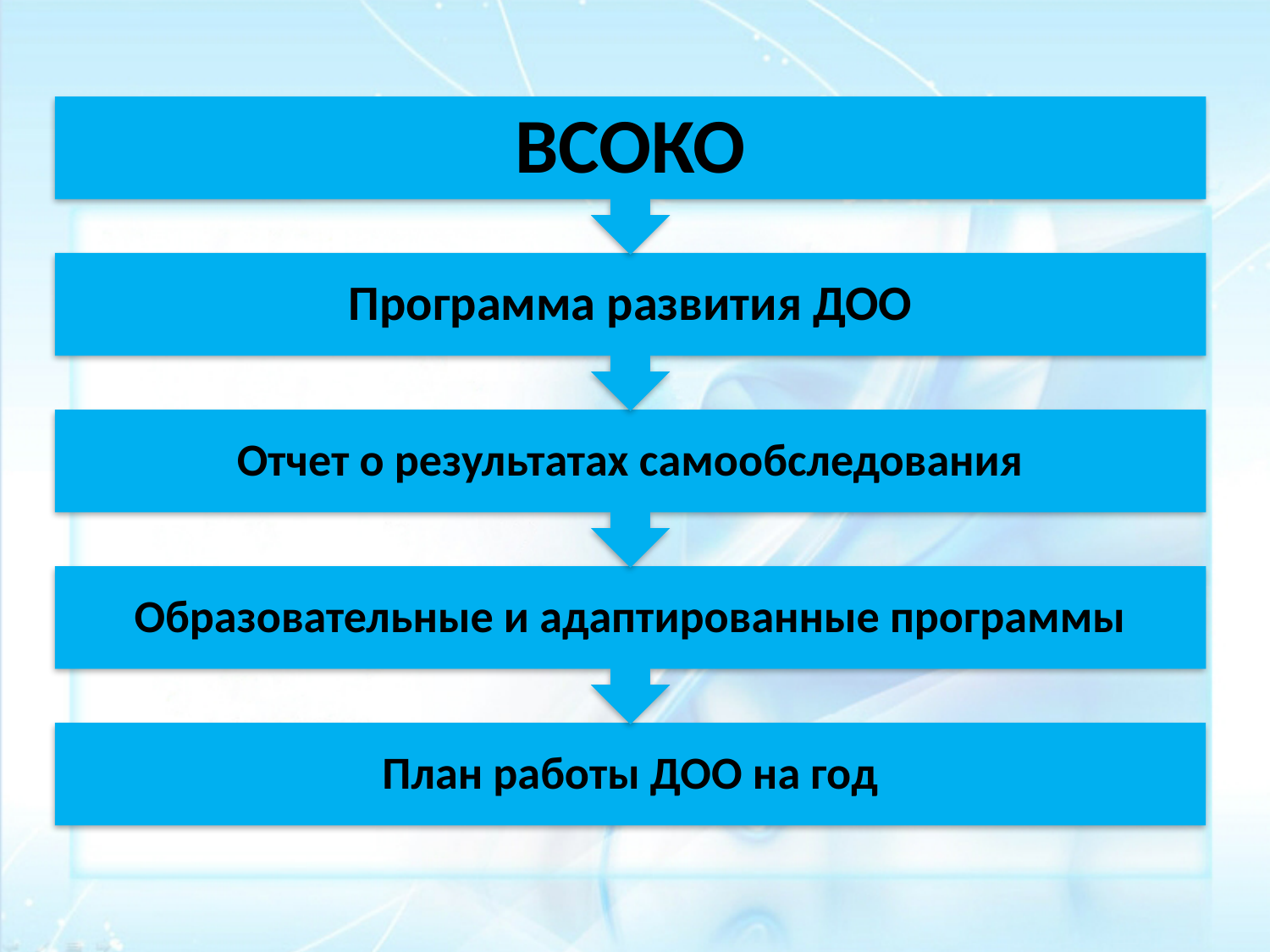

План работы ДОО на год
Образовательные и адаптированные программы
Отчет о результатах самообследования
Программа развития ДОО
ВСОКО